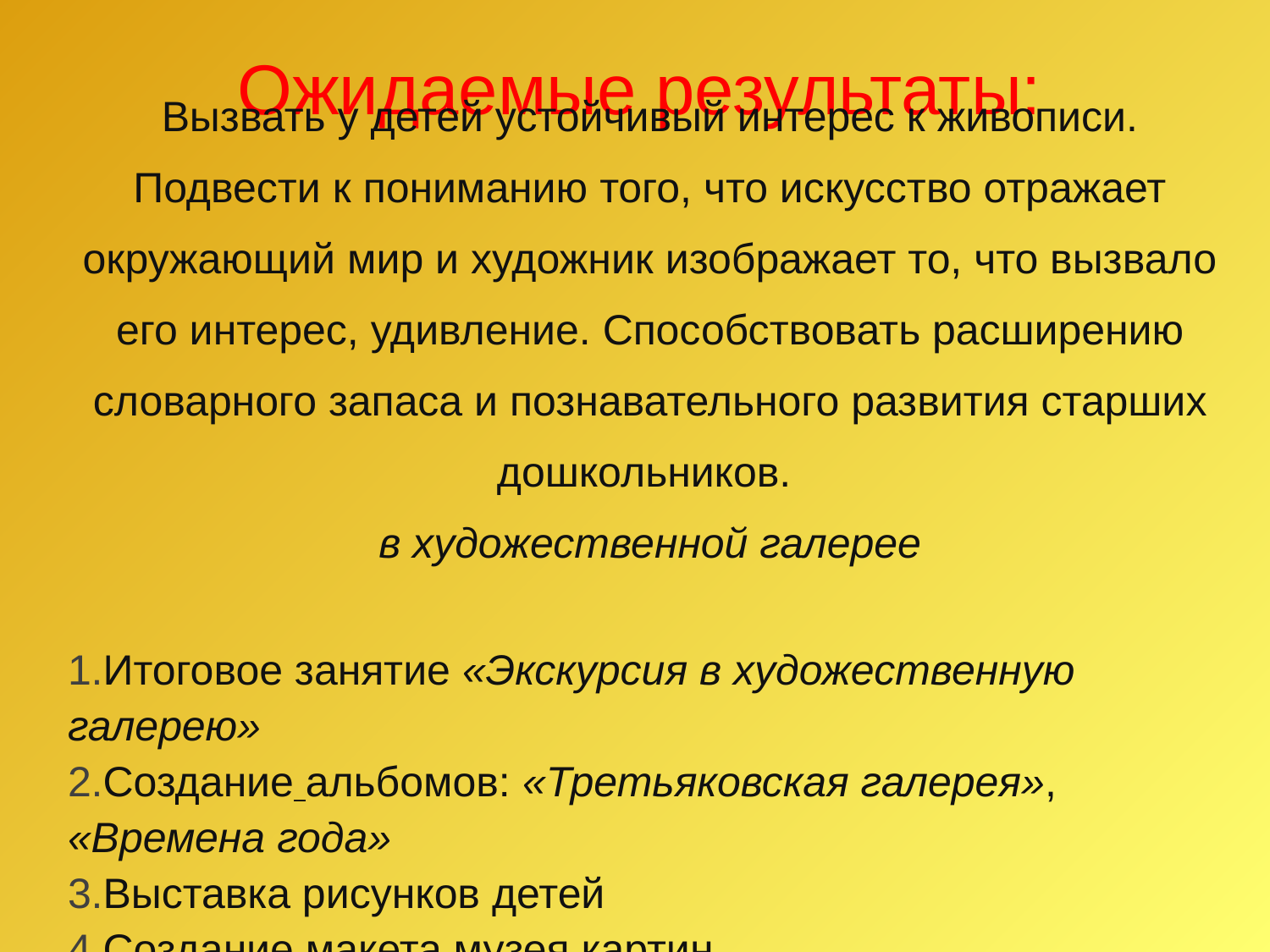

# Ожидаемые результаты:
Вызвать у детей устойчивый интерес к живописи. Подвести к пониманию того, что искусство отражает окружающий мир и художник изображает то, что вызвало его интерес, удивление. Способствовать расширению словарного запаса и познавательного развития старших дошкольников.
в художественной галерее

Итоговое занятие «Экскурсия в художественную галерею»
Создание альбомов: «Третьяковская галерея», «Времена года»
Выставка рисунков детей
Создание макета музея картин.